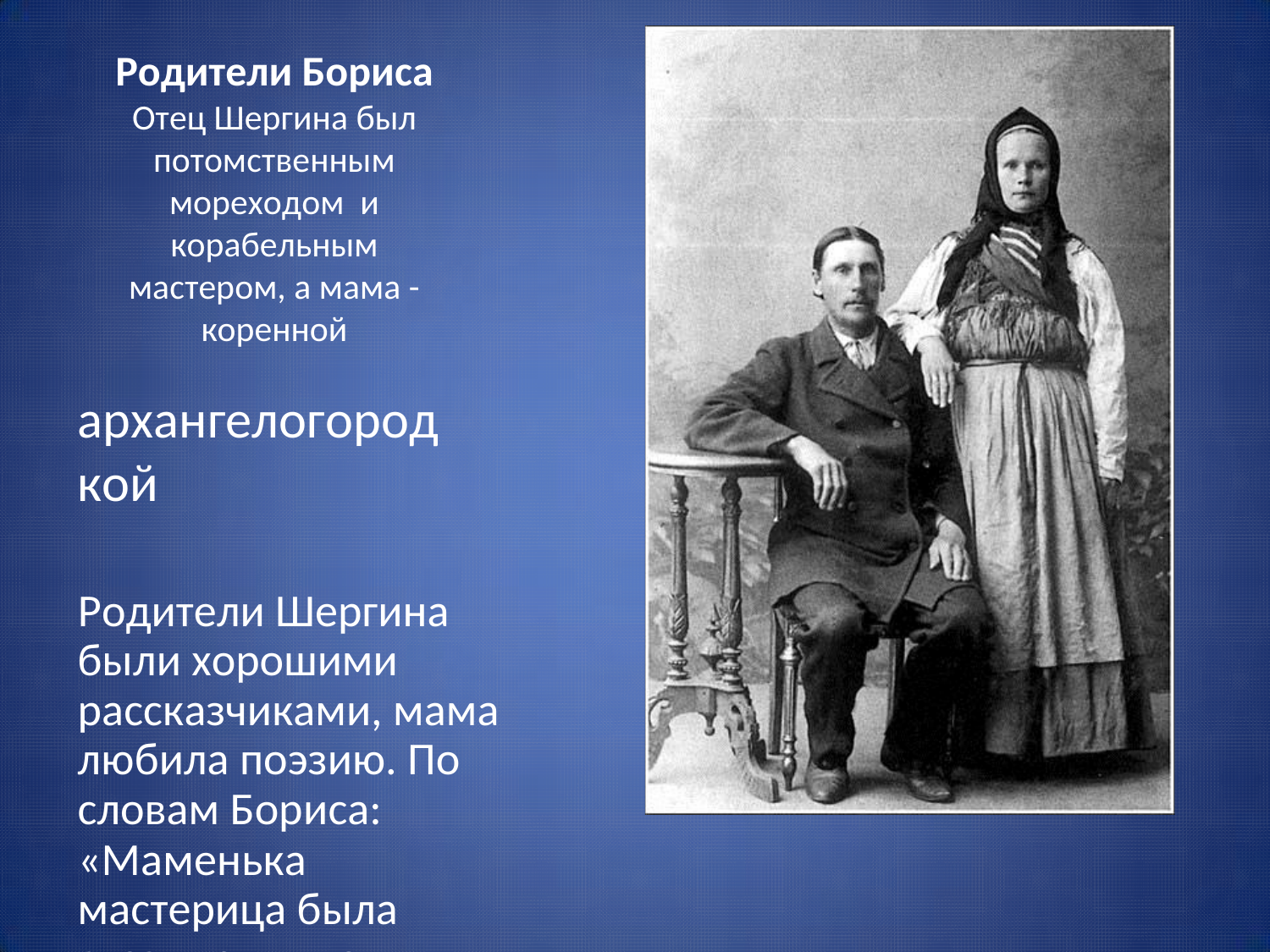

Родители Бориса Отец Шергина был потомственным мореходом  и корабельным мастером, а мама - коренной

архангелогородкой

Родители Шергина были хорошими рассказчиками, мама любила поэзию. По словам Бориса:
«Маменька мастерица была сказывать… как
жемчуг, у нее слово
катилося из уст».